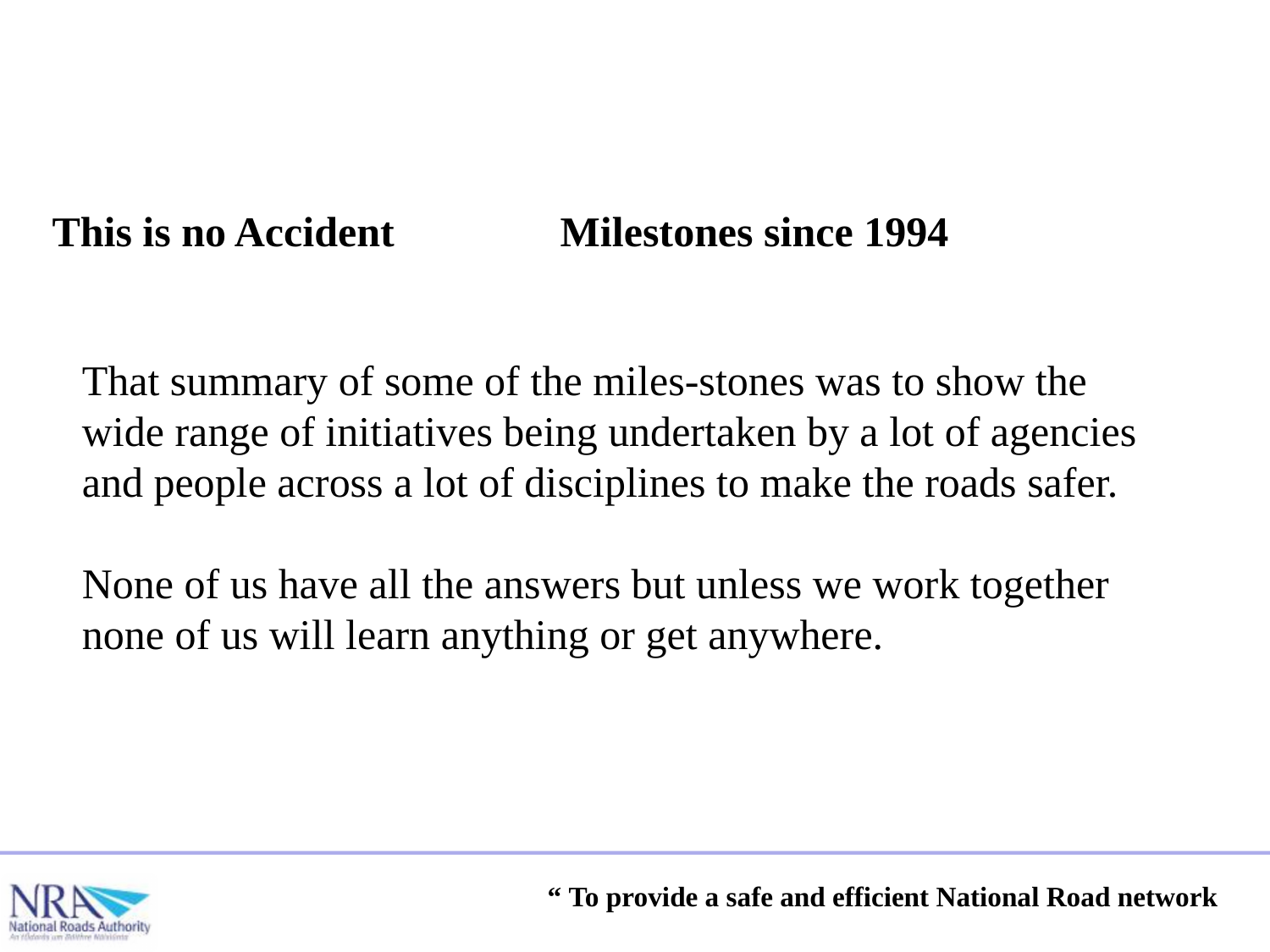

This is no Accident		Milestones since 1994
That summary of some of the miles-stones was to show the wide range of initiatives being undertaken by a lot of agencies and people across a lot of disciplines to make the roads safer.

None of us have all the answers but unless we work together none of us will learn anything or get anywhere.

“ To provide a safe and efficient National Road network